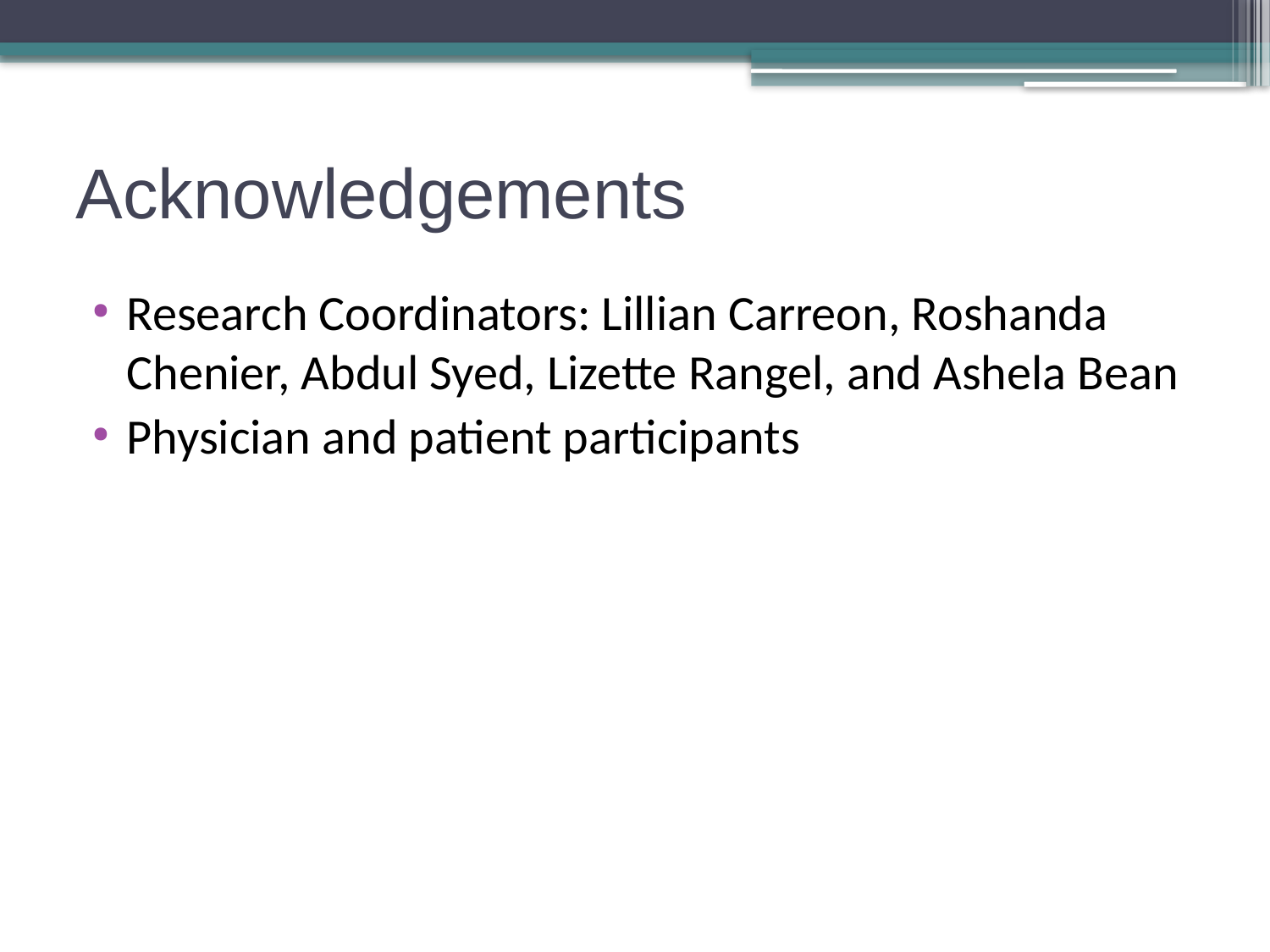

# Acknowledgements
Research Coordinators: Lillian Carreon, Roshanda Chenier, Abdul Syed, Lizette Rangel, and Ashela Bean
Physician and patient participants